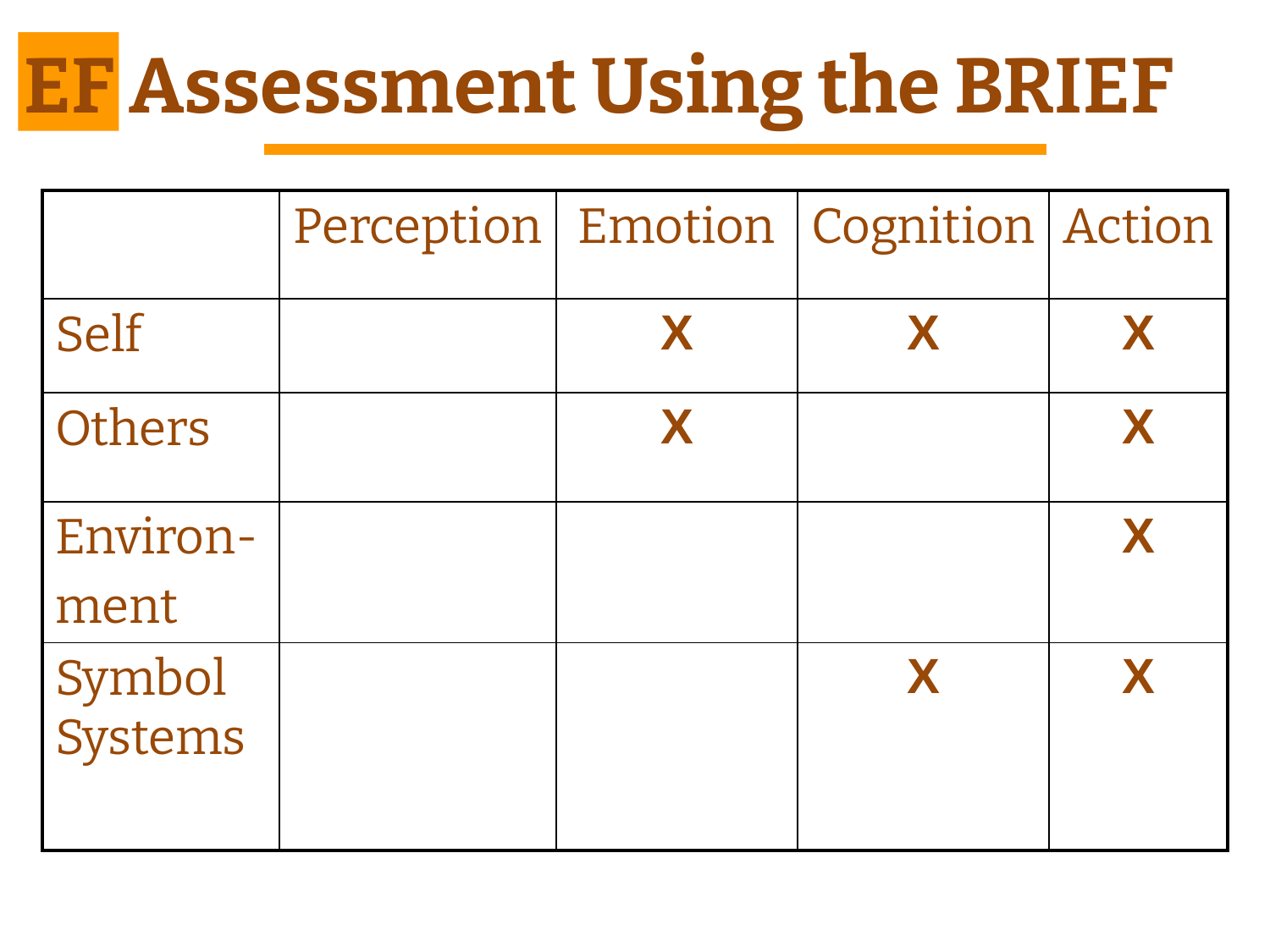

EF Assessment Using the BRIEF

|  | Perception | Emotion | Cognition | Action |
| --- | --- | --- | --- | --- |
| Self |  | X | X | X |
| Others |  | X |  | X |
| Environ- ment |  |  |  | X |
| Symbol Systems |  |  | X | X |